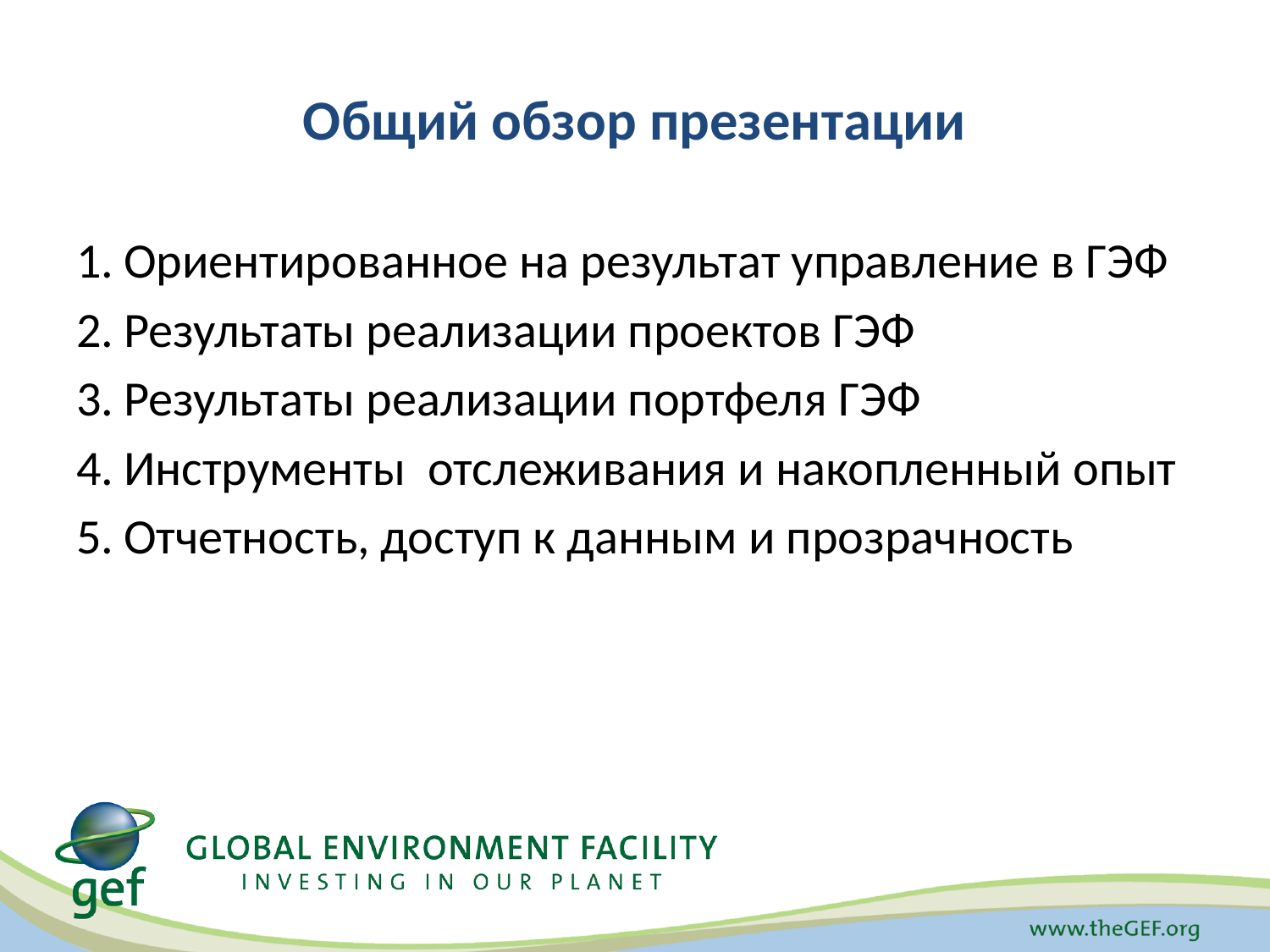

# Общий обзор презентации
Ориентированное на результат управление в ГЭФ
Результаты реализации проектов ГЭФ
Результаты реализации портфеля ГЭФ
Инструменты  отслеживания и накопленный опыт
Отчетность, доступ к данным и прозрачность